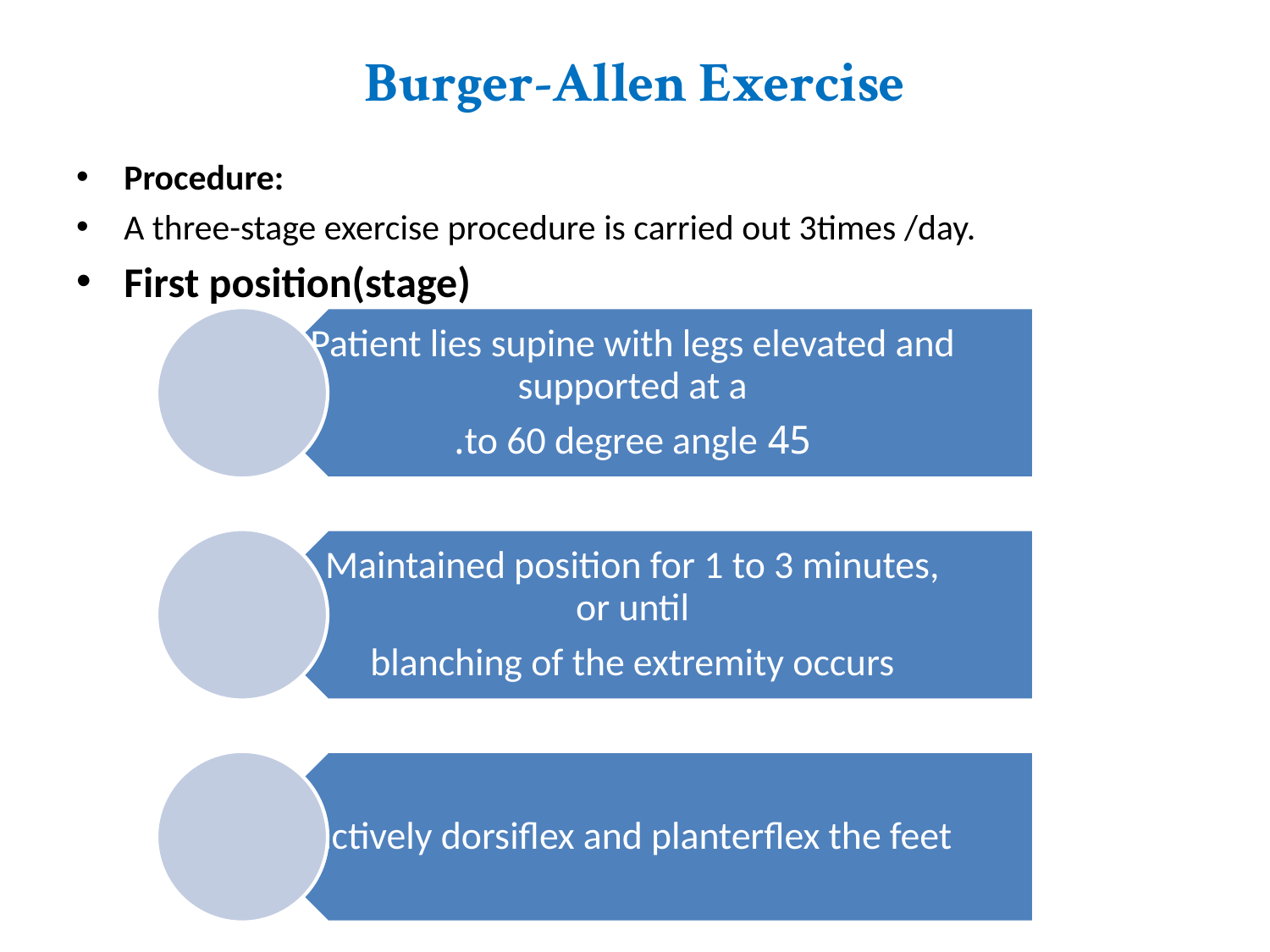

# Burger-Allen Exercise
Procedure:
A three-stage exercise procedure is carried out 3times /day.
First position(stage)
Patient lies supine with legs elevated and supported at a
45 to 60 degree angle.
Maintained position for 1 to 3 minutes, or until
blanching of the extremity occurs
actively dorsiflex and planterflex the feet